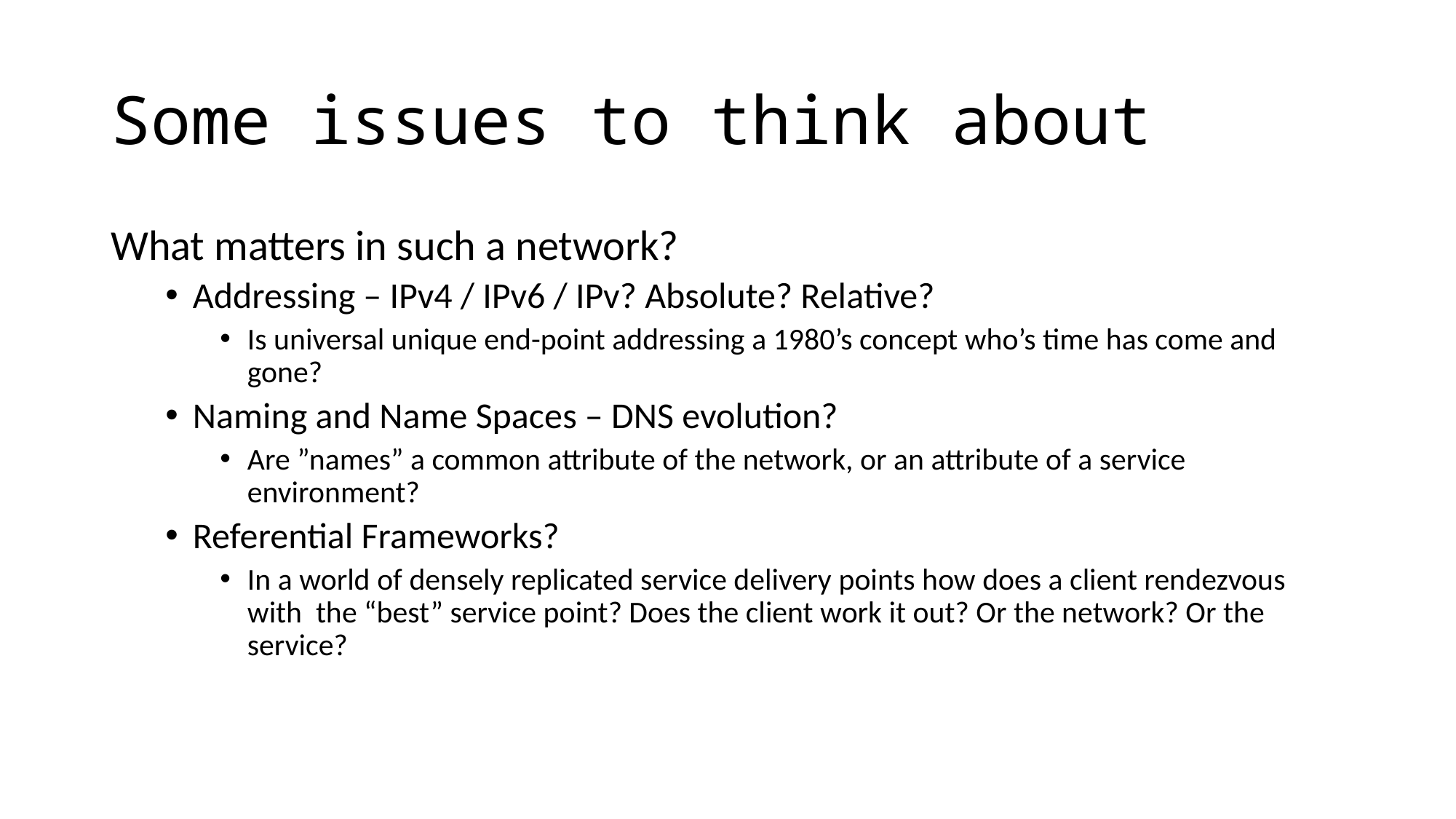

# Some issues to think about
What matters in such a network?
Addressing – IPv4 / IPv6 / IPv? Absolute? Relative?
Is universal unique end-point addressing a 1980’s concept who’s time has come and gone?
Naming and Name Spaces – DNS evolution?
Are ”names” a common attribute of the network, or an attribute of a service environment?
Referential Frameworks?
In a world of densely replicated service delivery points how does a client rendezvous with  the “best” service point? Does the client work it out? Or the network? Or the service?